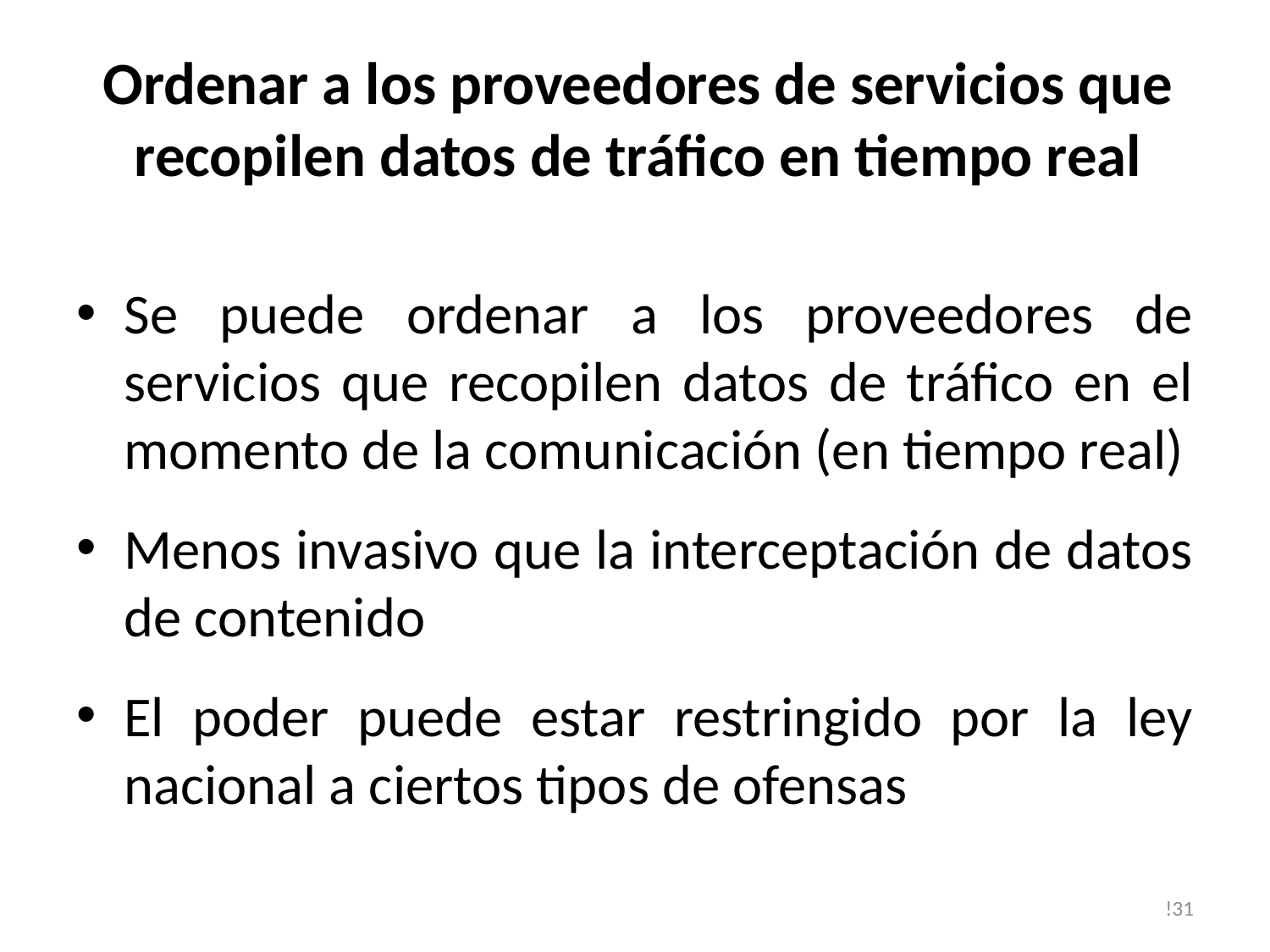

# Ordenar a los proveedores de servicios que recopilen datos de tráfico en tiempo real
Se puede ordenar a los proveedores de servicios que recopilen datos de tráfico en el momento de la comunicación (en tiempo real)
Menos invasivo que la interceptación de datos de contenido
El poder puede estar restringido por la ley nacional a ciertos tipos de ofensas
!31